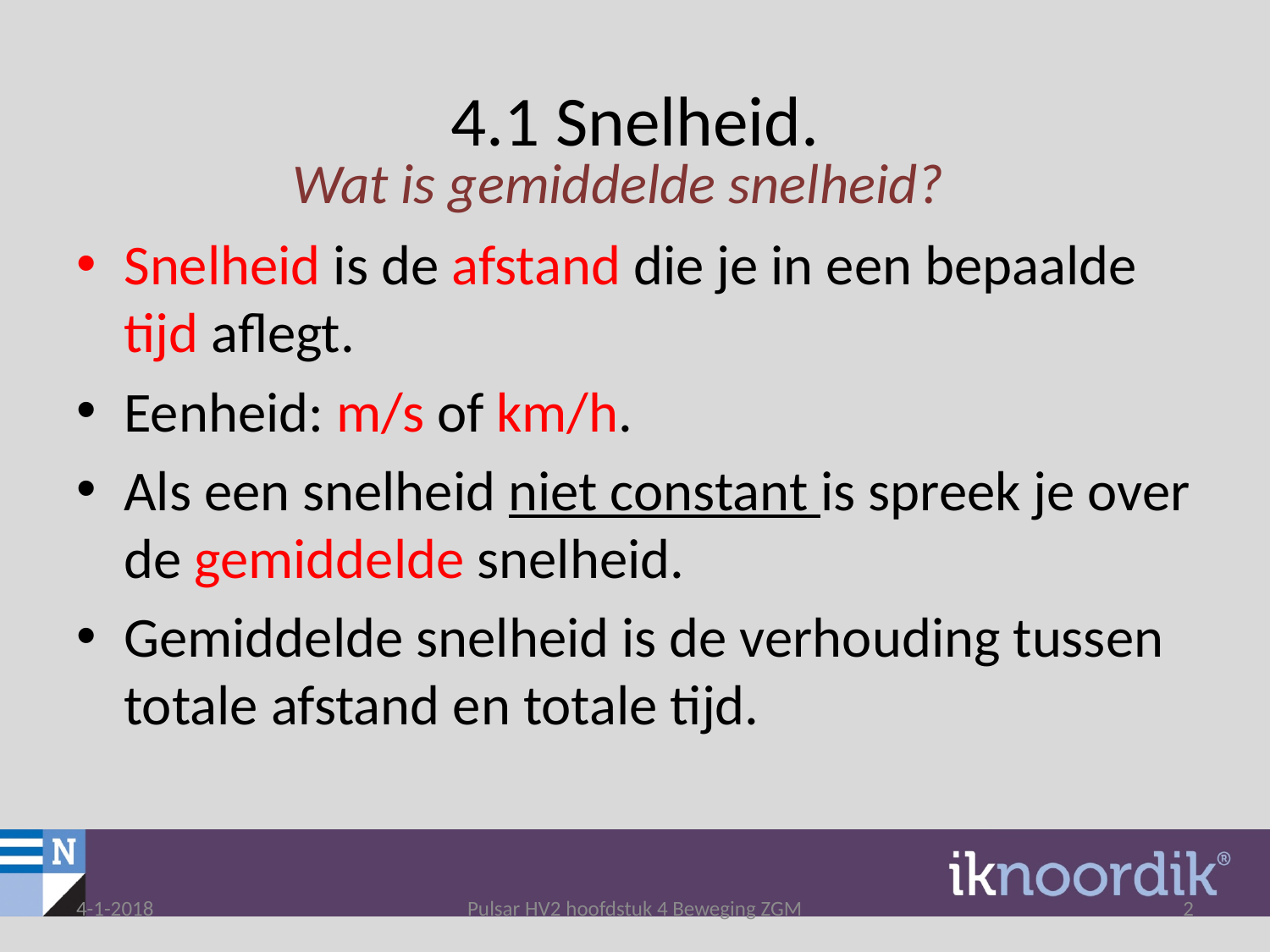

# 4.1 Snelheid.
Wat is gemiddelde snelheid?
Snelheid is de afstand die je in een bepaalde tijd aflegt.
Eenheid: m/s of km/h.
Als een snelheid niet constant is spreek je over de gemiddelde snelheid.
Gemiddelde snelheid is de verhouding tussen totale afstand en totale tijd.

4-1-2018
Pulsar HV2 hoofdstuk 4 Beweging ZGM
2